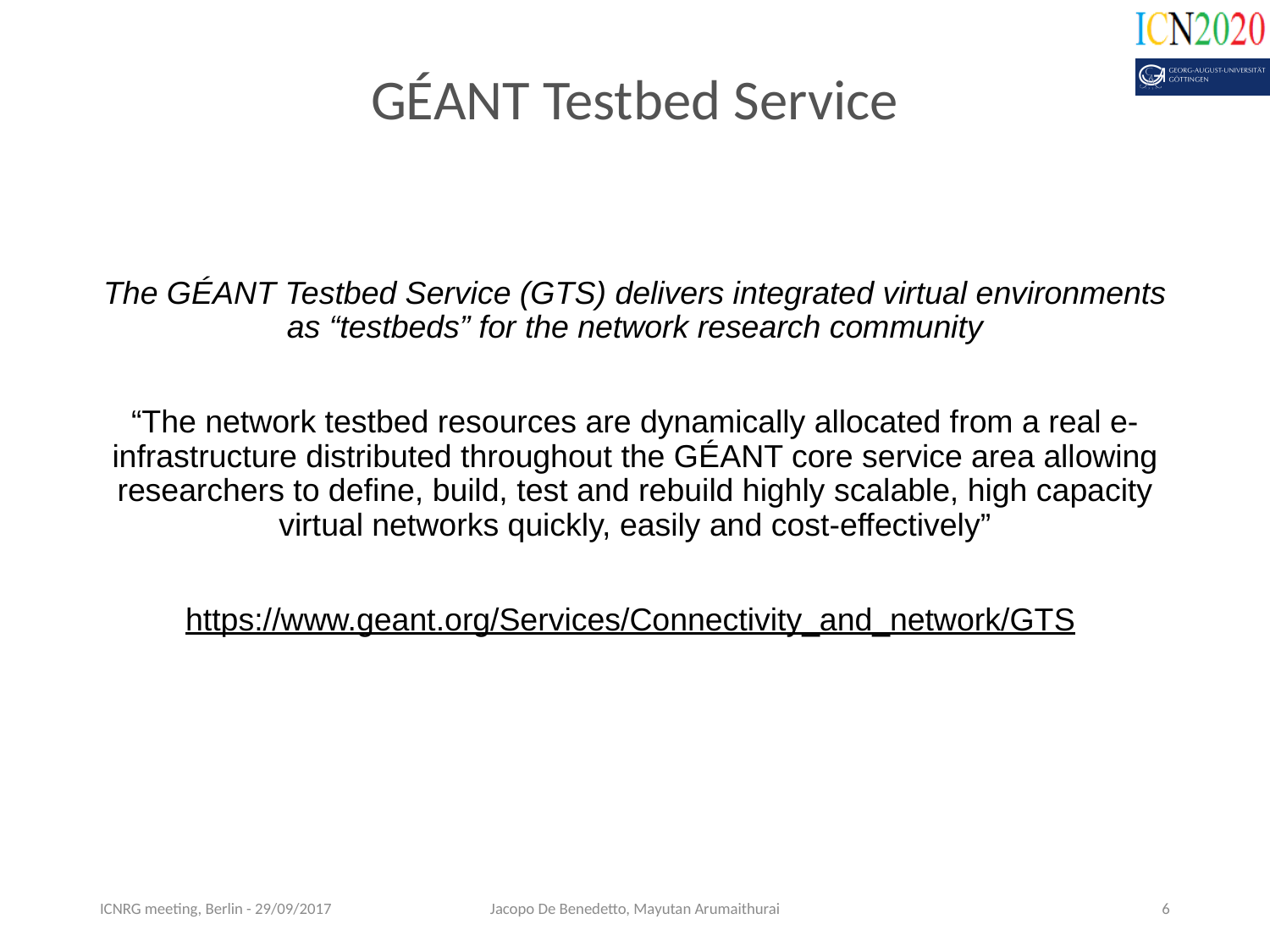

GÉANT Testbed Service

The GÉANT Testbed Service (GTS) delivers integrated virtual environments as “testbeds” for the network research community

“The network testbed resources are dynamically allocated from a real e-infrastructure distributed throughout the GÉ​ANT core service area allowing researchers to define, build, test and re​build highly scalable, high capacity virtual networks quickly, easily and cost-effectively”​

https://www.geant.org/Services/Connectivity_and_network/GTS

ICNRG meeting, Berlin - 29/09/2017
Jacopo De Benedetto, Mayutan Arumaithurai
6